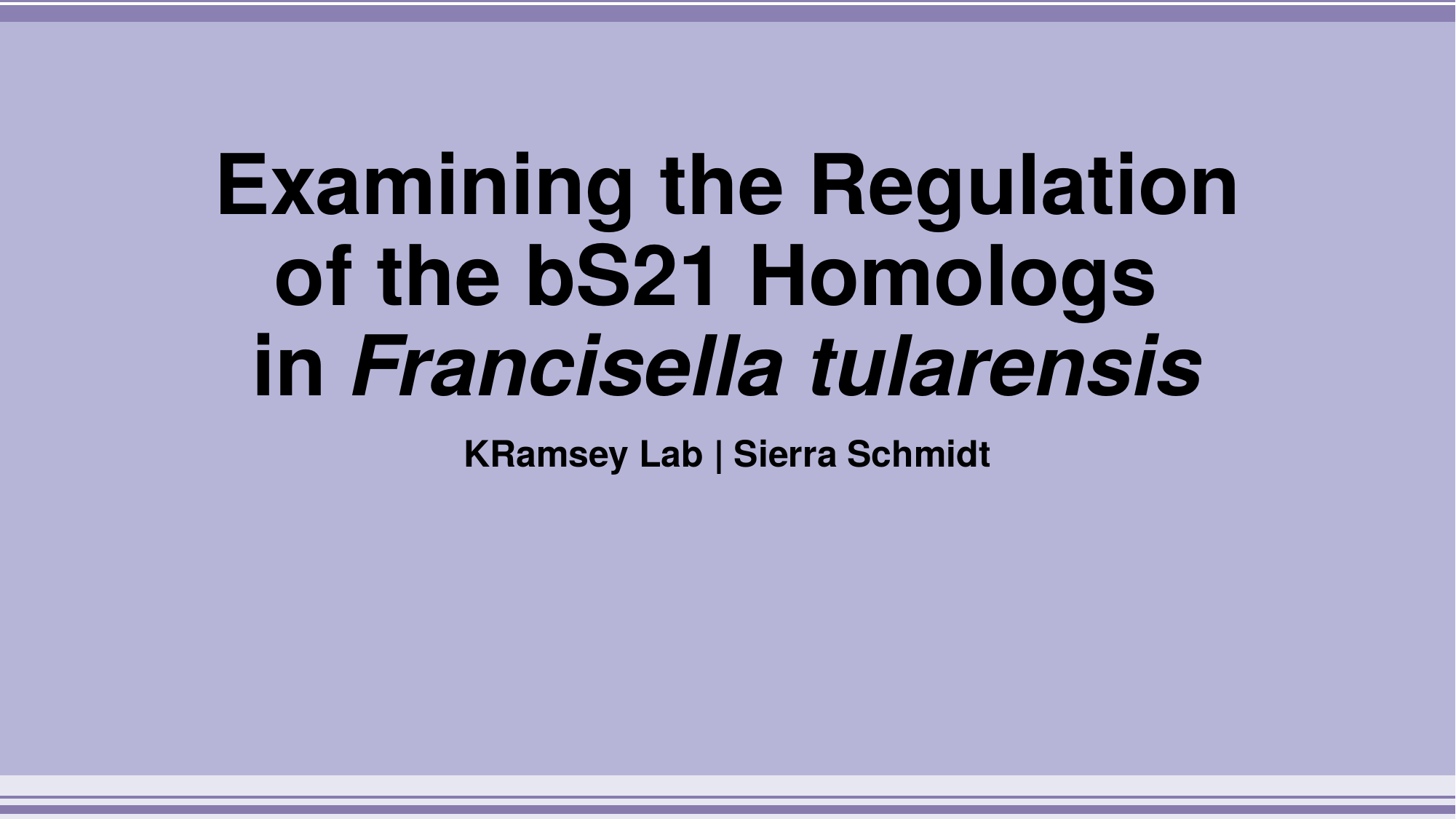

# Examining the Regulation of the bS21 Homologs in Francisella tularensis
KRamsey Lab | Sierra Schmidt